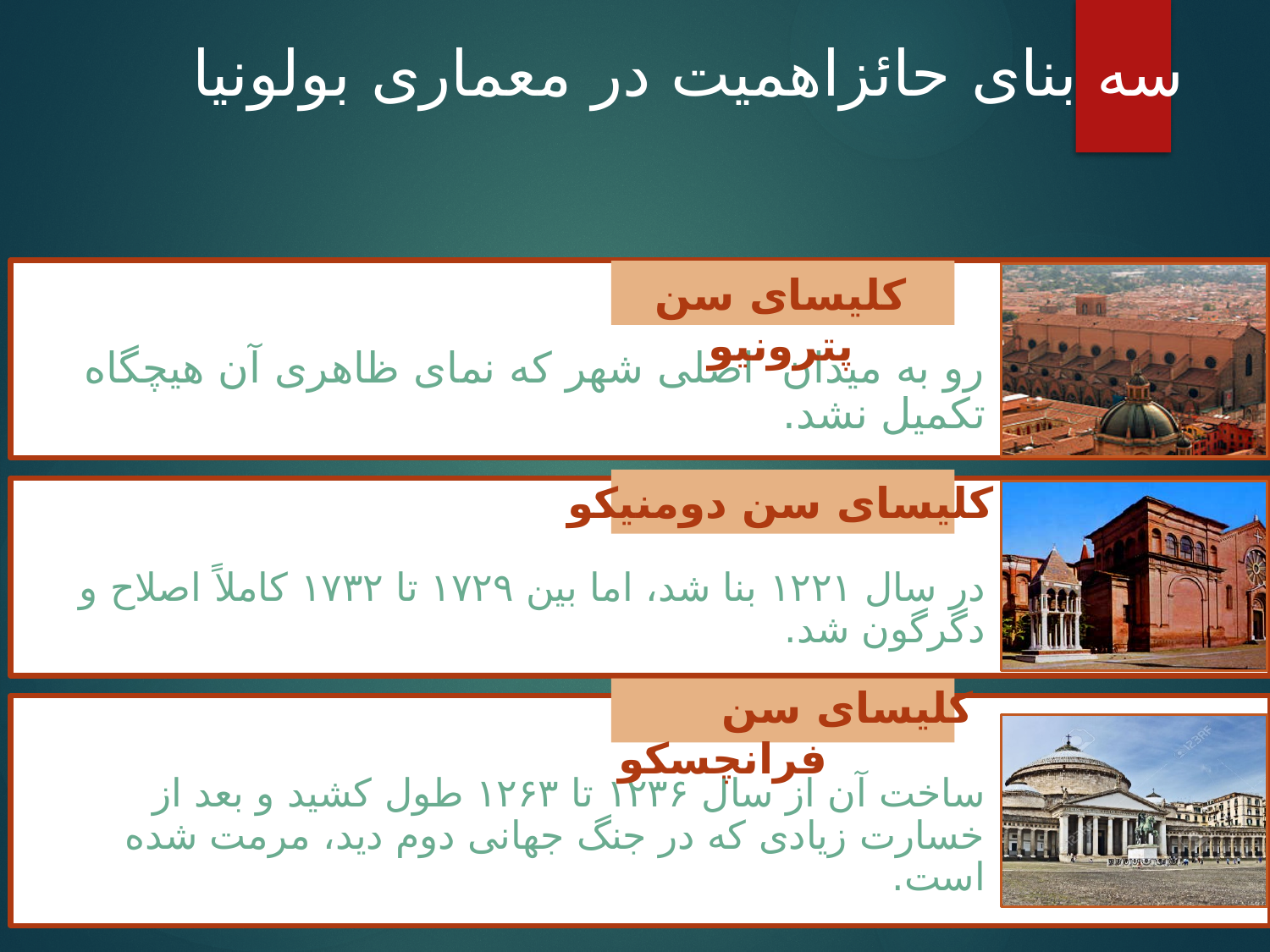

# سه بنای حائزاهمیت در معماری بولونیا

رو به میدان  اصلی شهر که نمای ظاهری آن هیچگاه تکمیل نشد.

در سال ۱۲۲۱ بنا شد، اما بین ۱۷۲۹ تا ۱۷۳۲ کاملاً اصلاح و دگرگون شد.

ساخت آن از سال ۱۲۳۶ تا ۱۲۶۳ طول کشید و بعد از خسارت زیادی که در جنگ جهانی دوم دید، مرمت شده ‌است.

کلیسای سن پترونیو

کلیسای سن دومنیکو
       کلیسای سن فرانچسکو